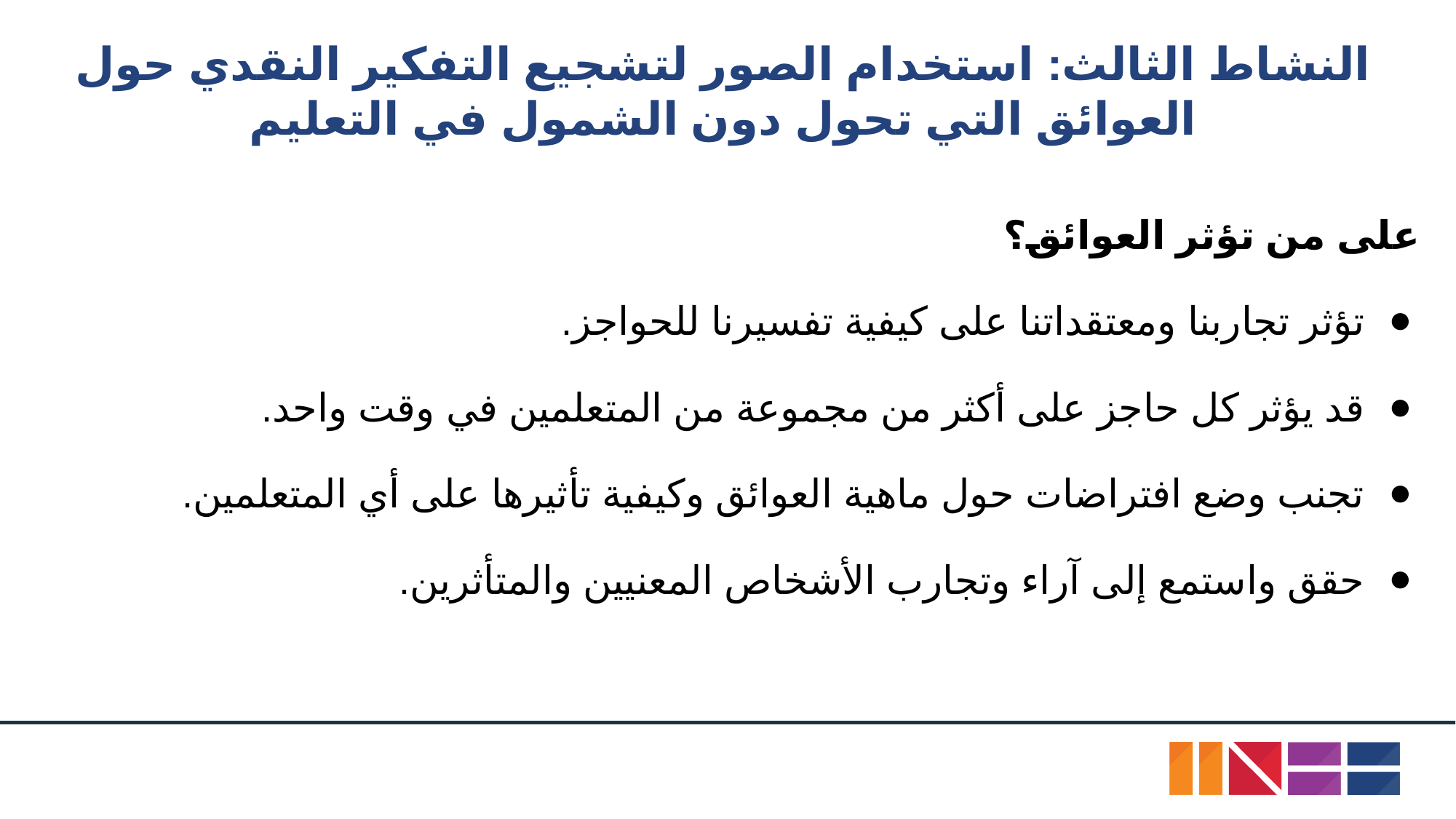

# النشاط الثالث: استخدام الصور لتشجيع التفكير النقدي حول العوائق التي تحول دون الشمول في التعليم

على من تؤثر العوائق؟
تؤثر تجاربنا ومعتقداتنا على كيفية تفسيرنا للحواجز.
قد يؤثر كل حاجز على أكثر من مجموعة من المتعلمين في وقت واحد.
تجنب وضع افتراضات حول ماهية العوائق وكيفية تأثيرها على أي المتعلمين.
حقق واستمع إلى آراء وتجارب الأشخاص المعنيين والمتأثرين.